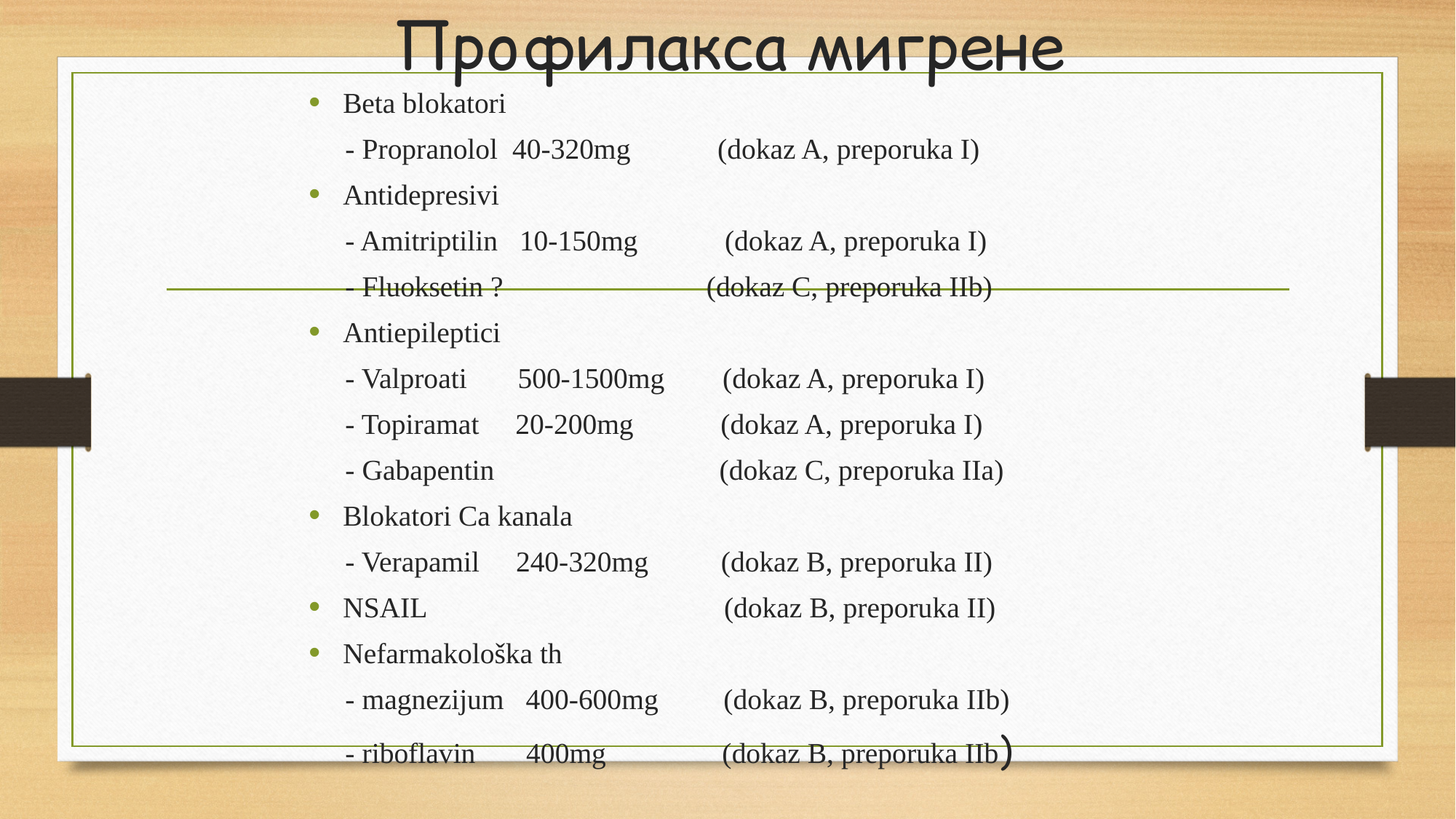

# Профилакса мигрене
Beta blokatori
     - Propranolol  40-320mg            (dokaz A, preporuka I)
Antidepresivi
     - Amitriptilin   10-150mg            (dokaz A, preporuka I)
     - Fluoksetin ?                            (dokaz C, preporuka IIb)
Antiepileptici
     - Valproati       500-1500mg        (dokaz A, preporuka I)
     - Topiramat     20-200mg            (dokaz A, preporuka I)
     - Gabapentin                               (dokaz C, preporuka IIa)
Blokatori Ca kanala
     - Verapamil     240-320mg          (dokaz B, preporuka II)
NSAIL                                         (dokaz B, preporuka II)
Nefarmakološka th
     - magnezijum   400-600mg         (dokaz B, preporuka IIb)
     - riboflavin       400mg                (dokaz B, preporuka IIb)